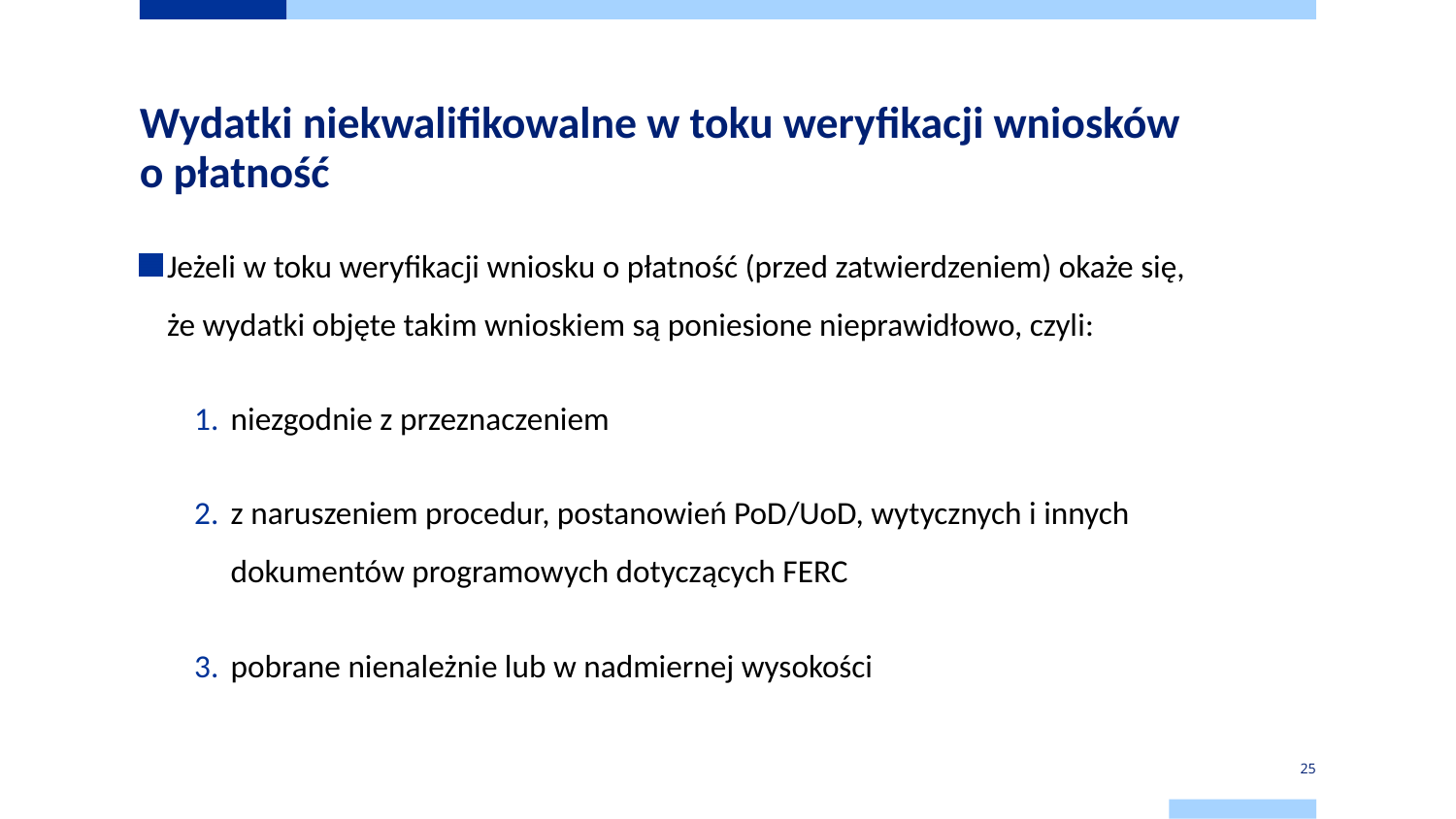

# Wydatki niekwalifikowalne w toku weryfikacji wniosków o płatność
Jeżeli w toku weryfikacji wniosku o płatność (przed zatwierdzeniem) okaże się,
że wydatki objęte takim wnioskiem są poniesione nieprawidłowo, czyli:
niezgodnie z przeznaczeniem
z naruszeniem procedur, postanowień PoD/UoD, wytycznych i innych dokumentów programowych dotyczących FERC
pobrane nienależnie lub w nadmiernej wysokości
25